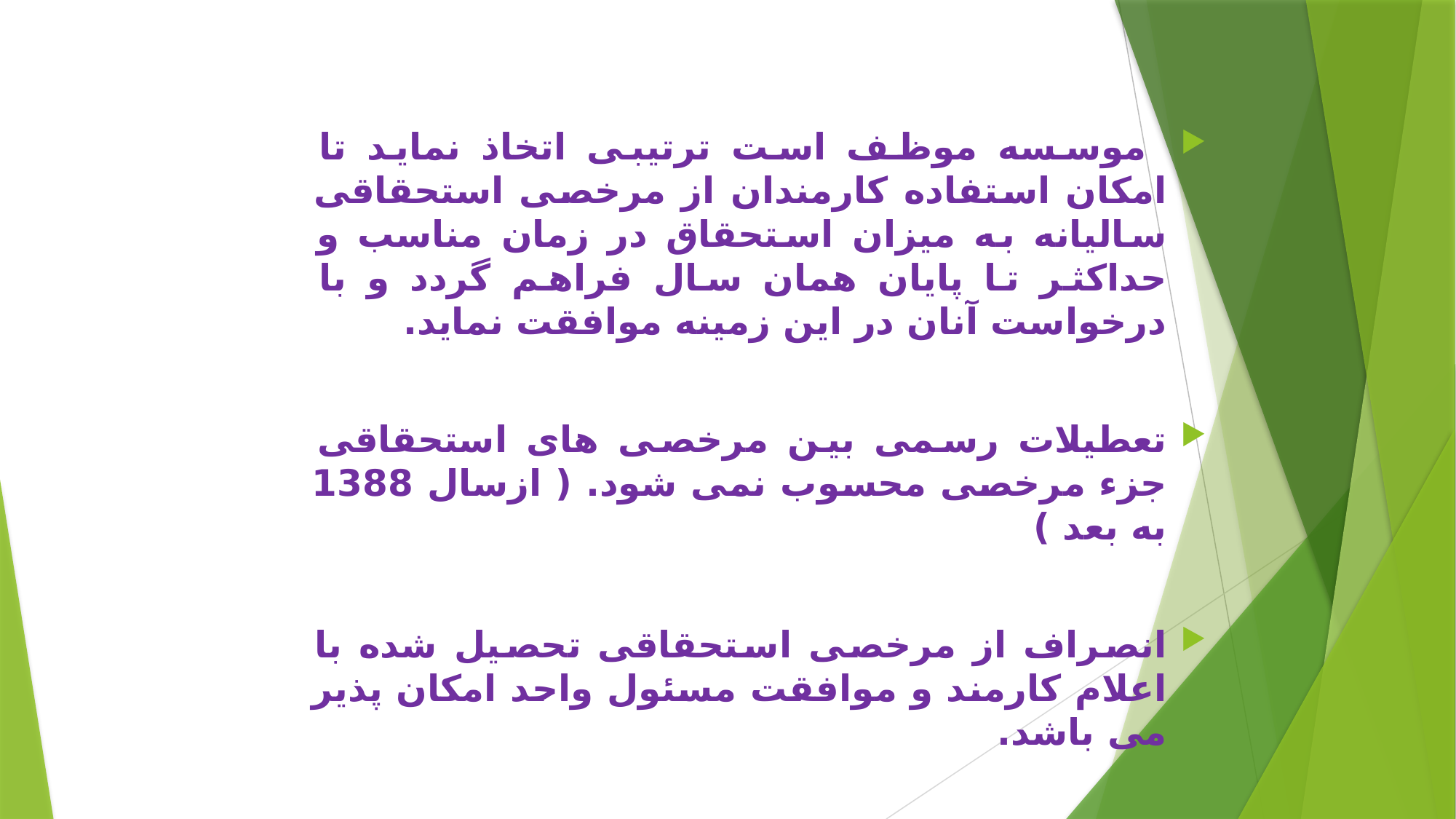

موسسه موظف است ترتیبی اتخاذ نماید تا امکان استفاده کارمندان از مرخصی استحقاقی سالیانه به میزان استحقاق در زمان مناسب و حداکثر تا پایان همان سال فراهم گردد و با درخواست آنان در این زمینه موافقت نماید.

تعطیلات رسمی بین مرخصی های استحقاقی جزء مرخصی محسوب نمی شود. ( ازسال 1388 به بعد )

انصراف از مرخصی استحقاقی تحصیل شده با اعلام کارمند و موافقت مسئول واحد امکان پذیر می باشد.